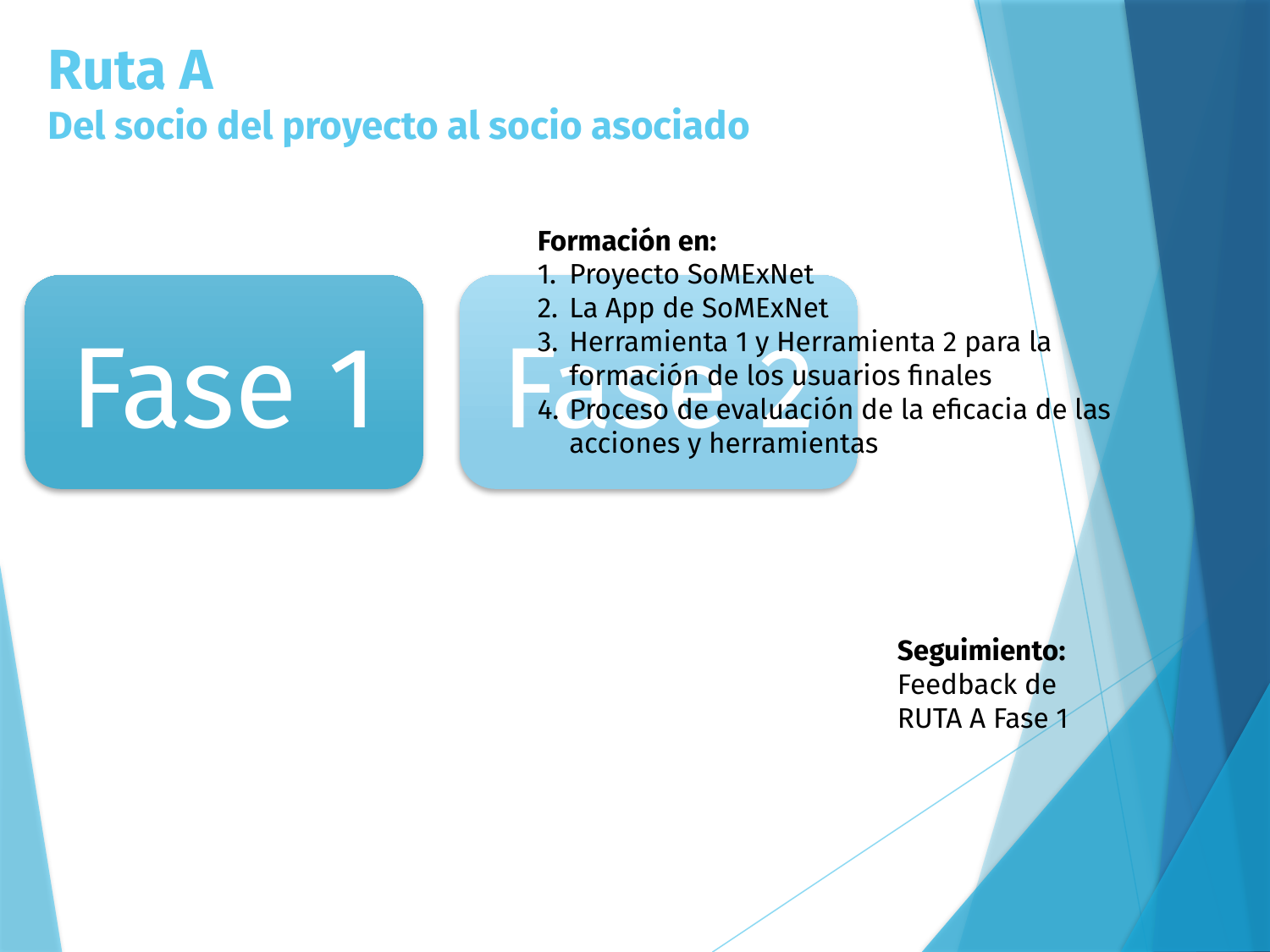

# Ruta A Del socio del proyecto al socio asociado
Fase 1
Fase 2
Formación en:
Proyecto SoMExNet
La App de SoMExNet
Herramienta 1 y Herramienta 2 para la formación de los usuarios finales
Proceso de evaluación de la eficacia de las acciones y herramientas
Seguimiento:
Feedback de RUTA A Fase 1